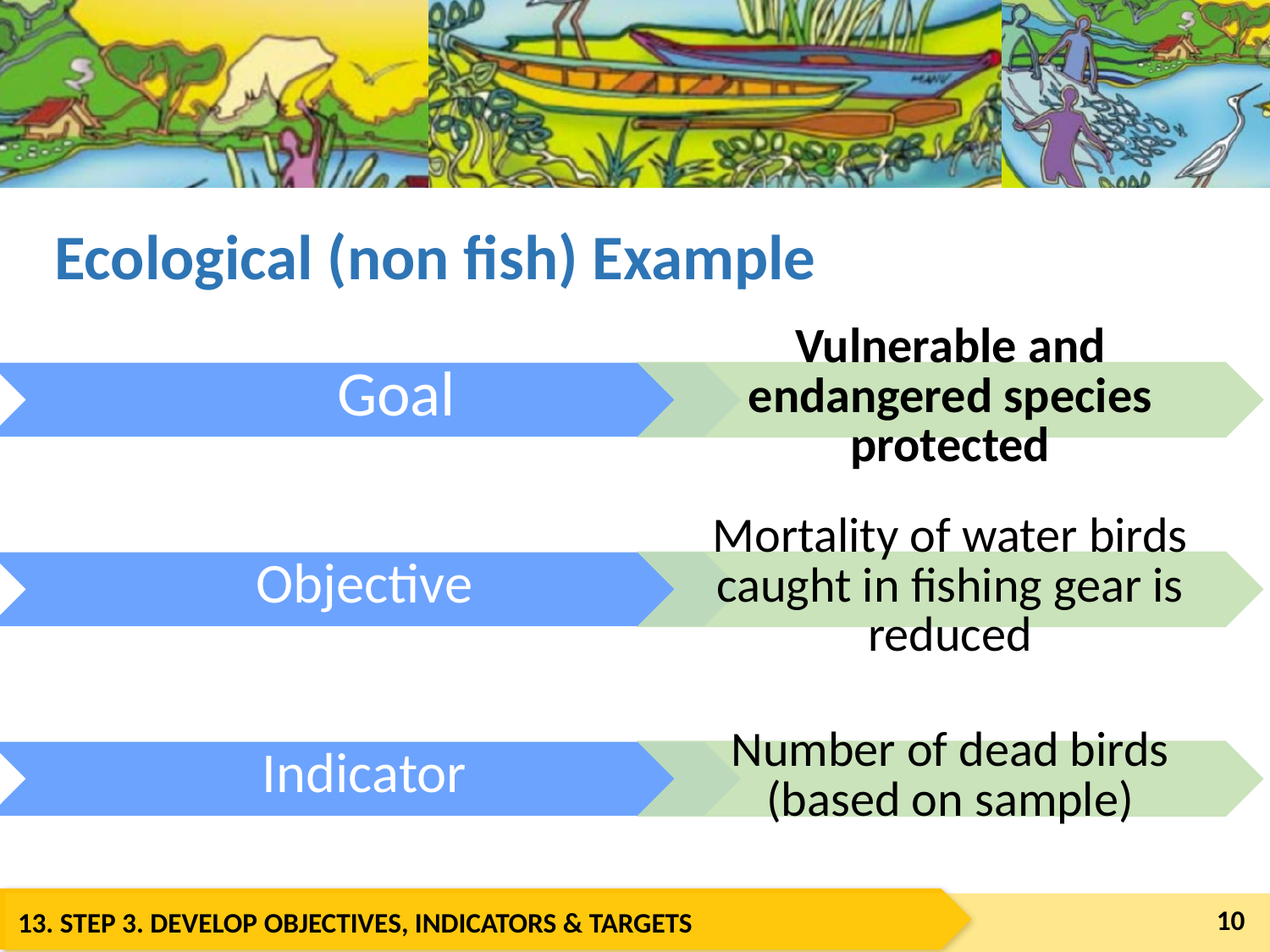

# Ecological (non fish) Example
     Goal
Vulnerable and endangered species protected
Objective
Indicator
Mortality of water birds caught in fishing gear is reduced
Number of dead birds (based on sample)
10